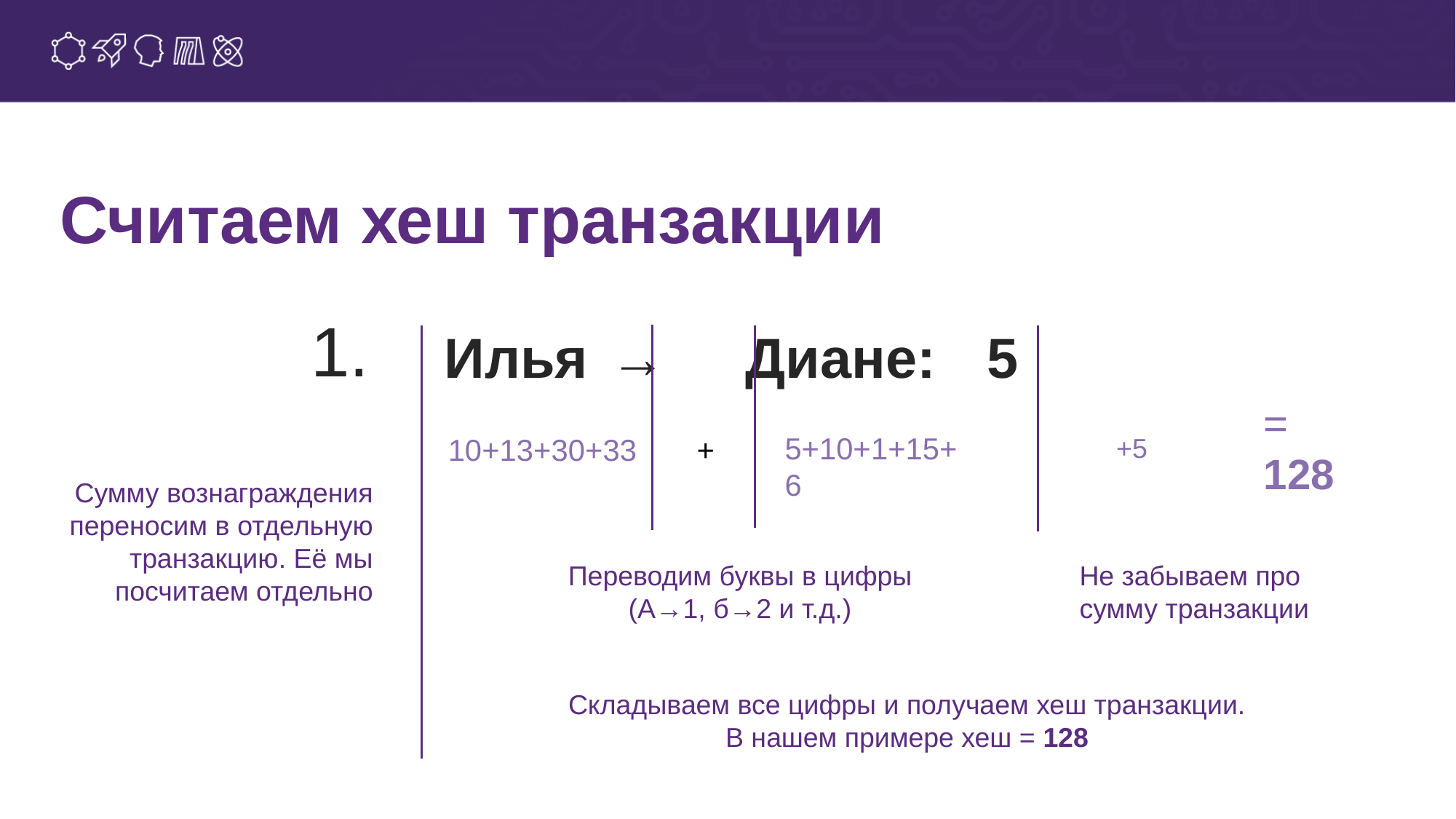

Считаем хеш транзакции
Илья	 → 	Диане:	 5
1.
= 128
5+10+1+15+6
+
+5
10+13+30+33
Сумму вознаграждения переносим в отдельную транзакцию. Её мы посчитаем отдельно
Переводим буквы в цифры
(А→1, б→2 и т.д.)
Не забываем про сумму транзакции
Складываем все цифры и получаем хеш транзакции. В нашем примере хеш = 128